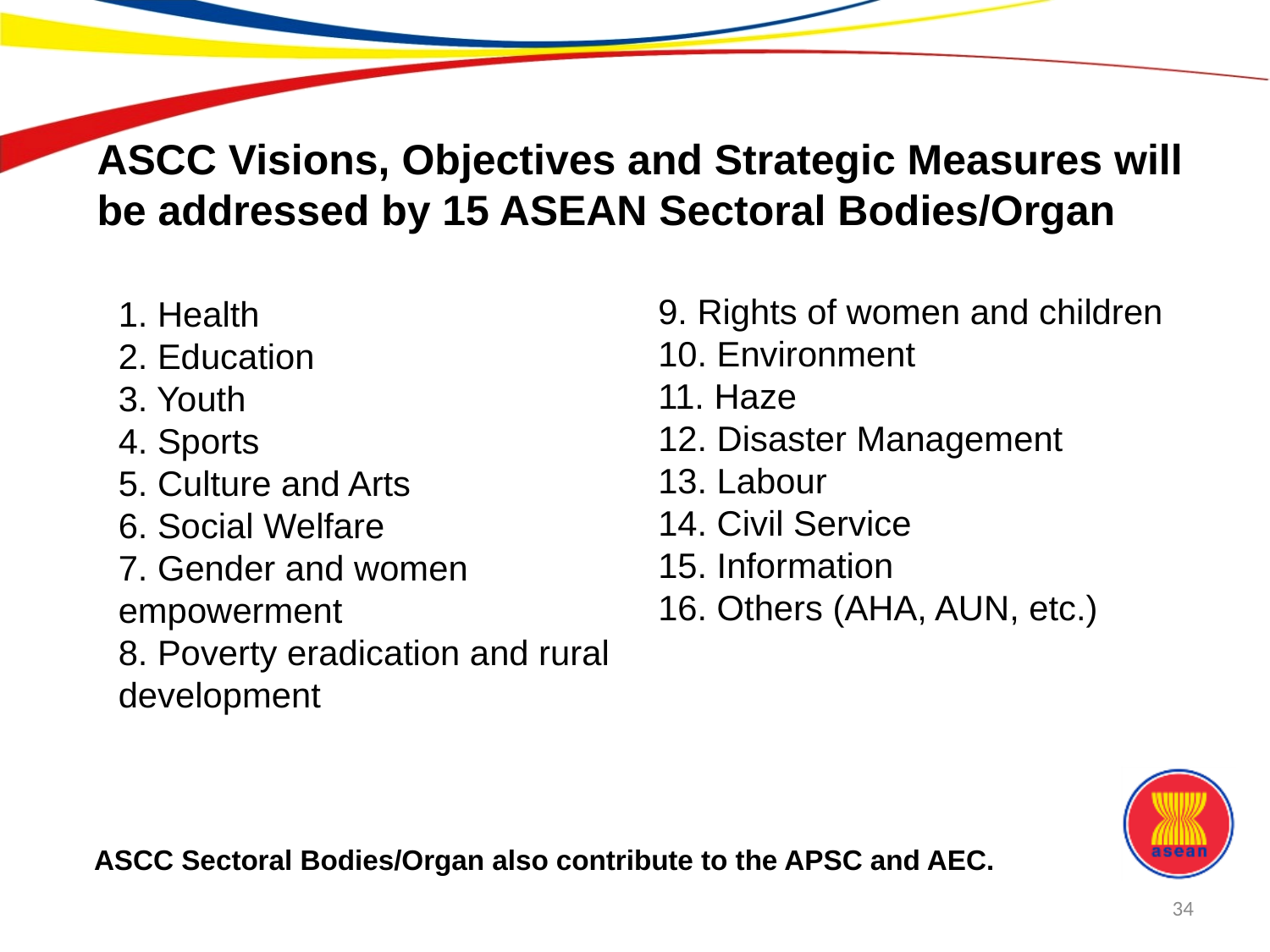

ASCC Visions, Objectives and Strategic Measures will be addressed by 15 ASEAN Sectoral Bodies/Organ

9. Rights of women and children
10. Environment
11. Haze
12. Disaster Management
13. Labour
14. Civil Service
15. Information
16. Others (AHA, AUN, etc.)

1. Health
2. Education
3. Youth
4. Sports
5. Culture and Arts
6. Social Welfare
7. Gender and women empowerment
8. Poverty eradication and rural development
ASCC Sectoral Bodies/Organ also contribute to the APSC and AEC.
34